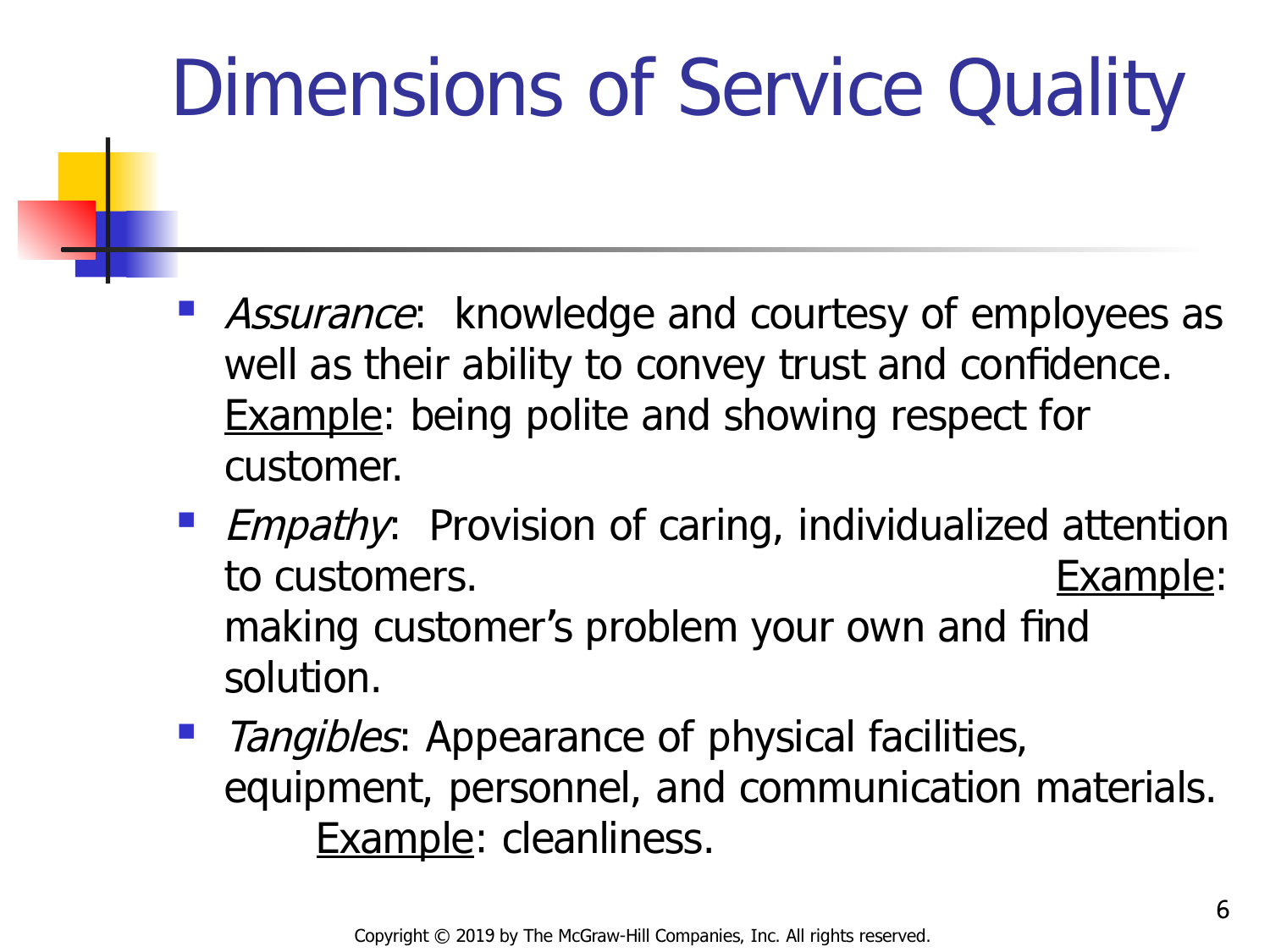

# Dimensions of Service Quality
Assurance:  knowledge and courtesy of employees as well as their ability to convey trust and confidence.    Example: being polite and showing respect for customer.
Empathy:  Provision of caring, individualized attention to customers.                                            Example: making customer’s problem your own and find solution.
Tangibles: Appearance of physical facilities, equipment, personnel, and communication materials.        Example: cleanliness.
6
Copyright © 2019 by The McGraw-Hill Companies, Inc. All rights reserved.